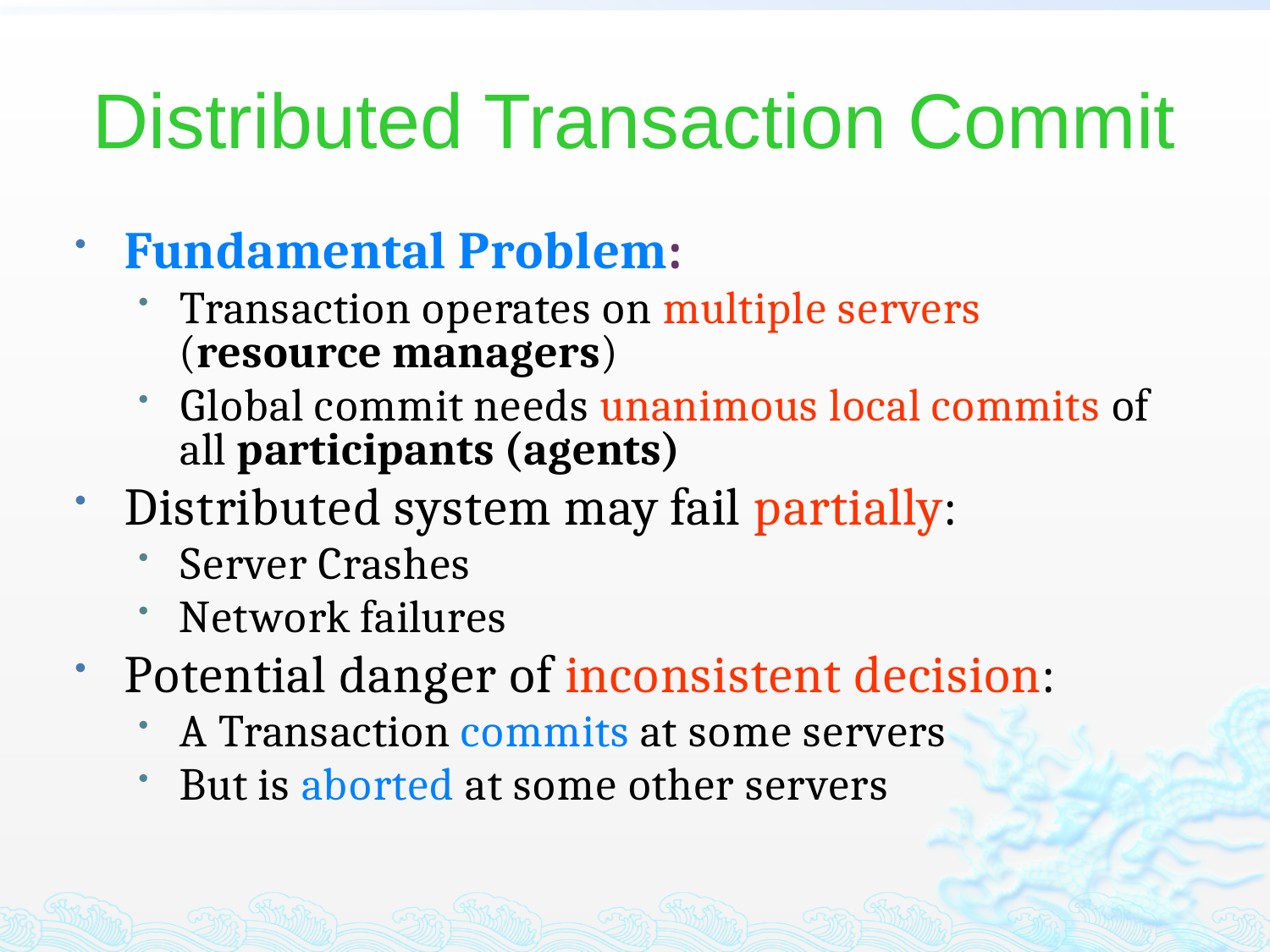

# Distributed Transaction Commit
Fundamental Problem:
Transaction operates on multiple servers (resource managers)
Global commit needs unanimous local commits of all participants (agents)
Distributed system may fail partially:
Server Crashes
Network failures
Potential danger of inconsistent decision:
A Transaction commits at some servers
But is aborted at some other servers